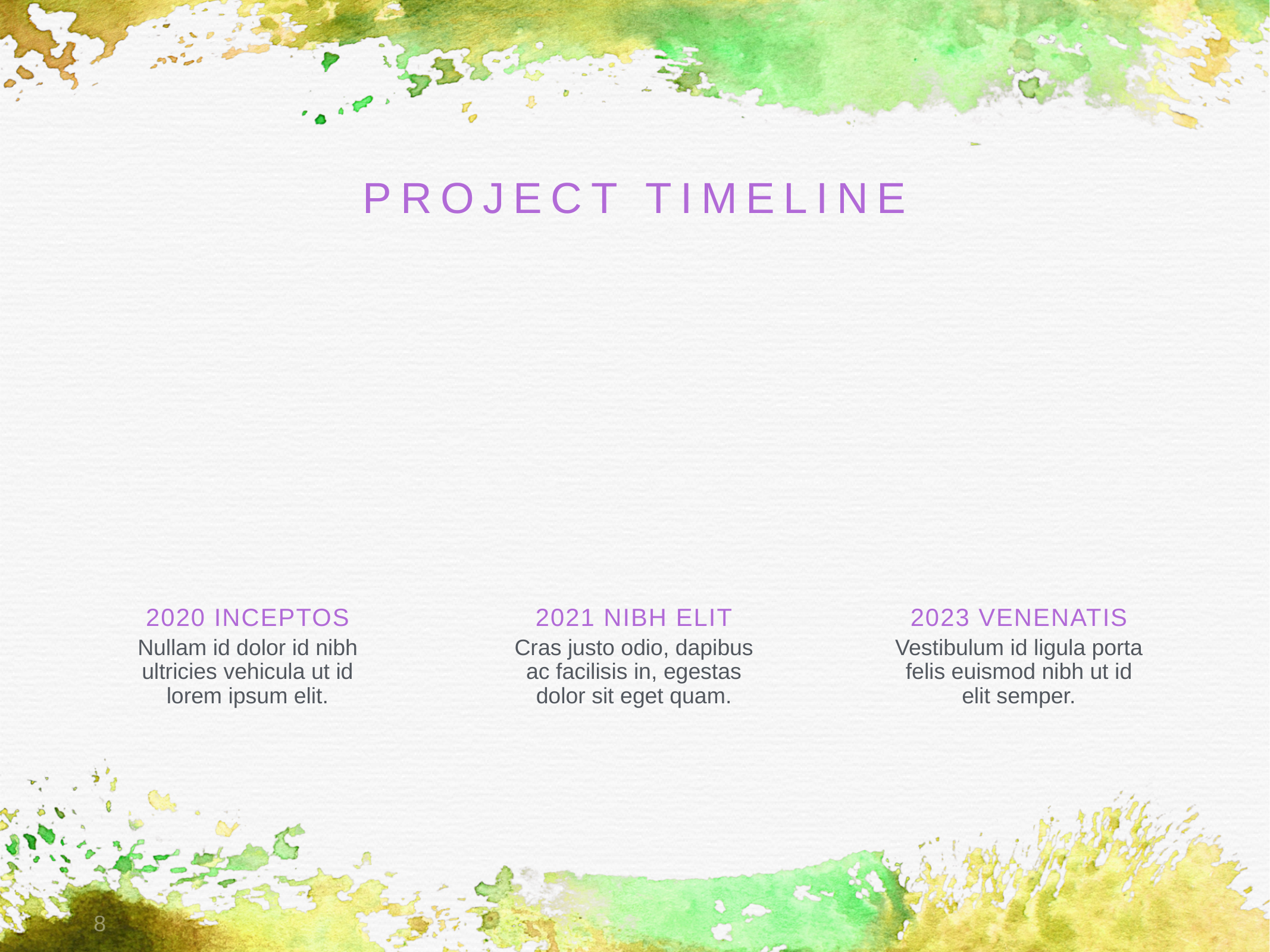

# PROJECT TIMELINE

2020 Inceptos
2021 Nibh elit
2023 Venenatis
Nullam id dolor id nibh ultricies vehicula ut id lorem ipsum elit.
Cras justo odio, dapibus ac facilisis in, egestas dolor sit eget quam.
Vestibulum id ligula porta felis euismod nibh ut id elit semper.
8